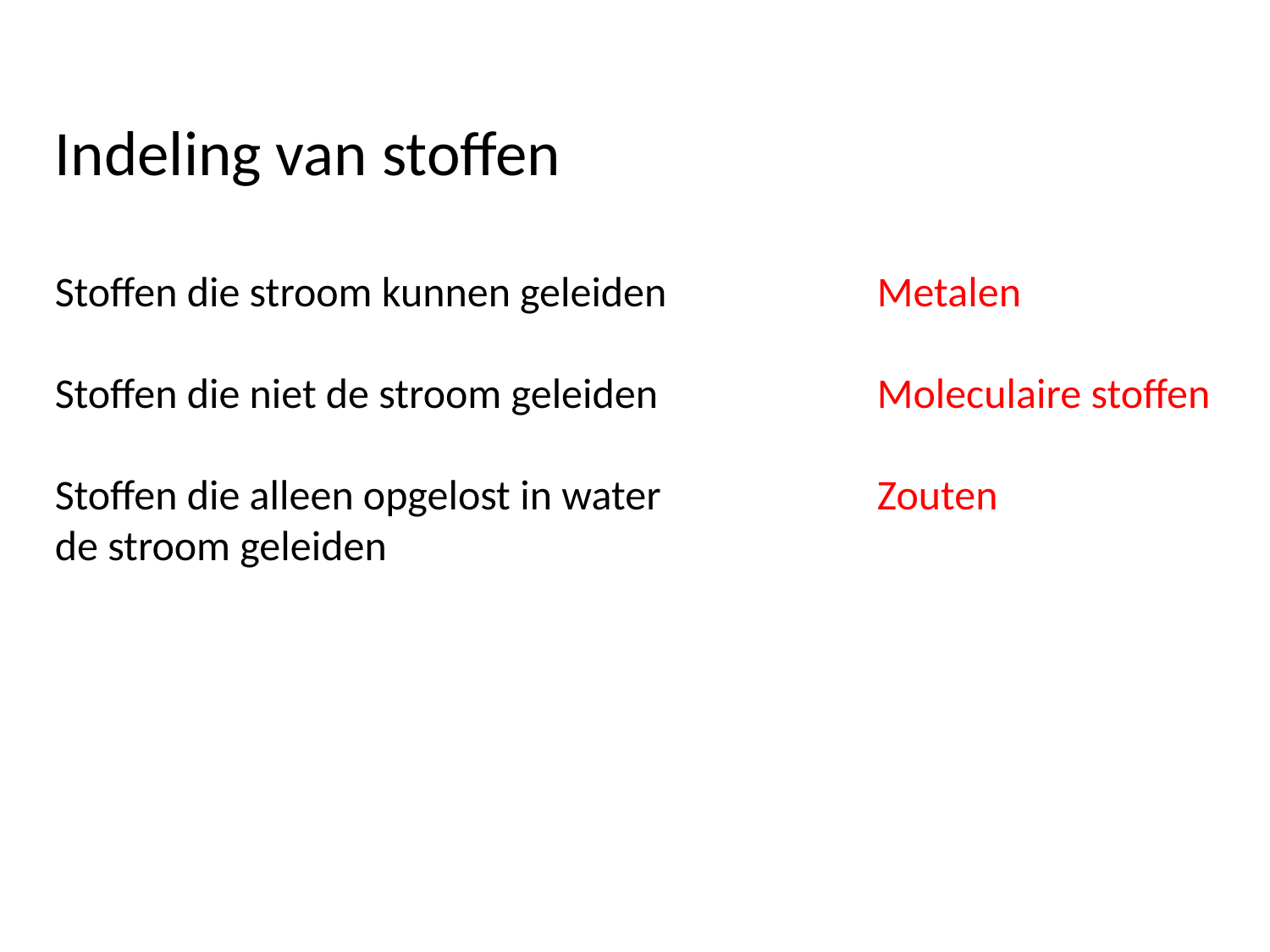

Indeling van stoffen

Stoffen die stroom kunnen geleiden	Metalen

Stoffen die niet de stroom geleiden	Moleculaire stoffen

Stoffen die alleen opgelost in water                     	Zouten
de stroom geleiden